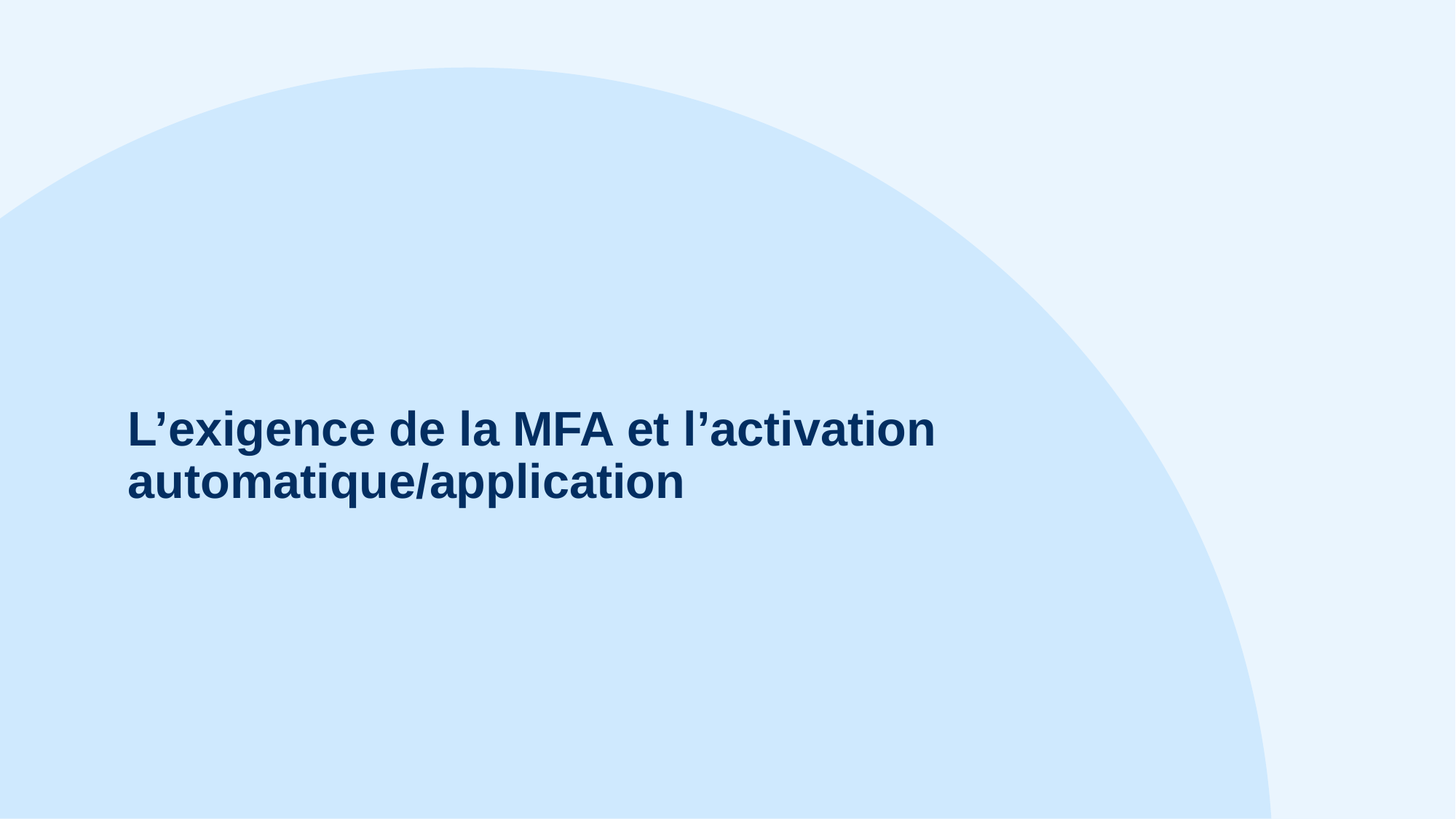

# L’exigence de la MFA et l’activation automatique/application